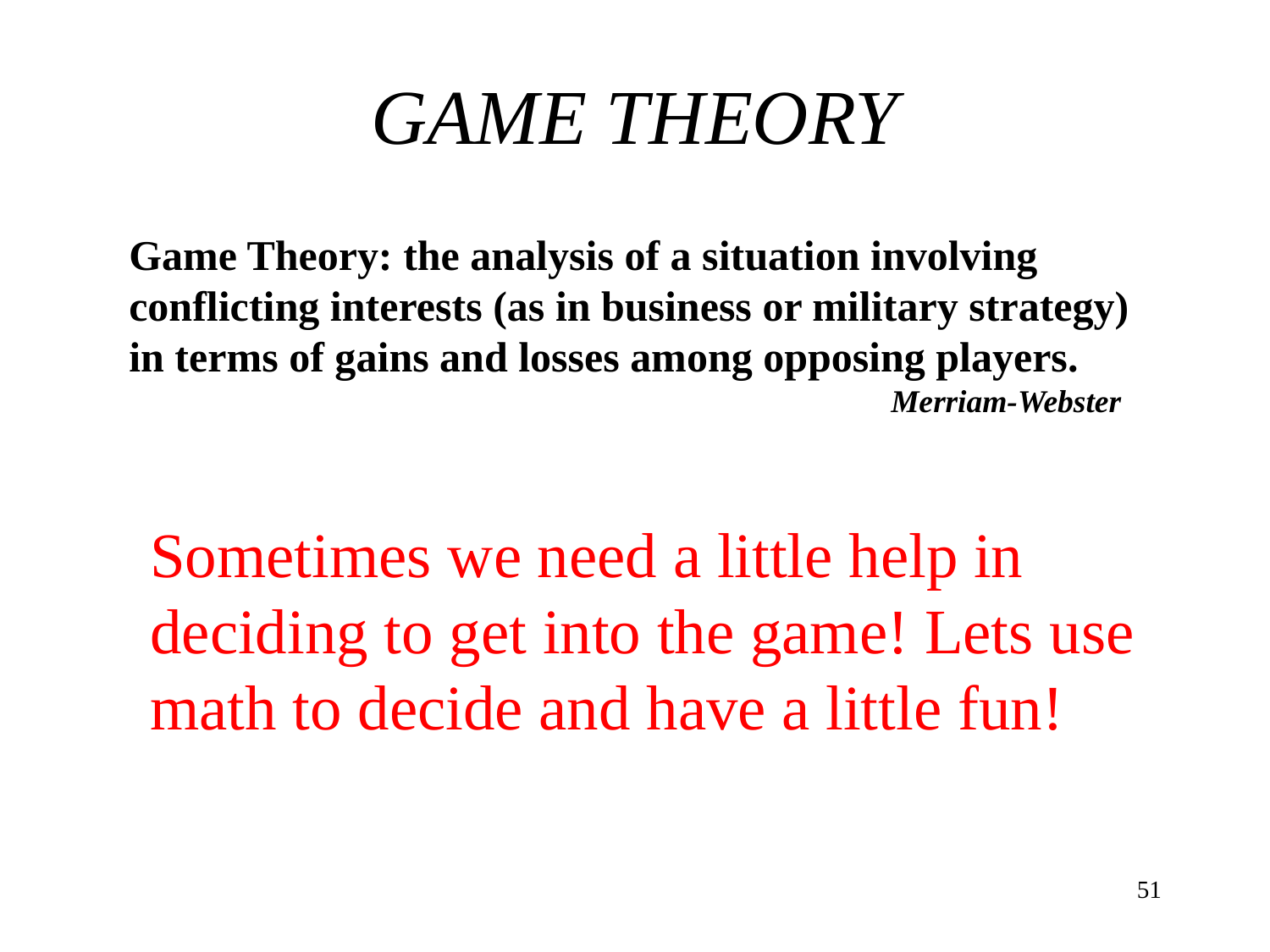

# GAME THEORY
Game Theory: the analysis of a situation involving conflicting interests (as in business or military strategy) in terms of gains and losses among opposing players.
						Merriam-Webster
Sometimes we need a little help in deciding to get into the game! Lets use math to decide and have a little fun!
51